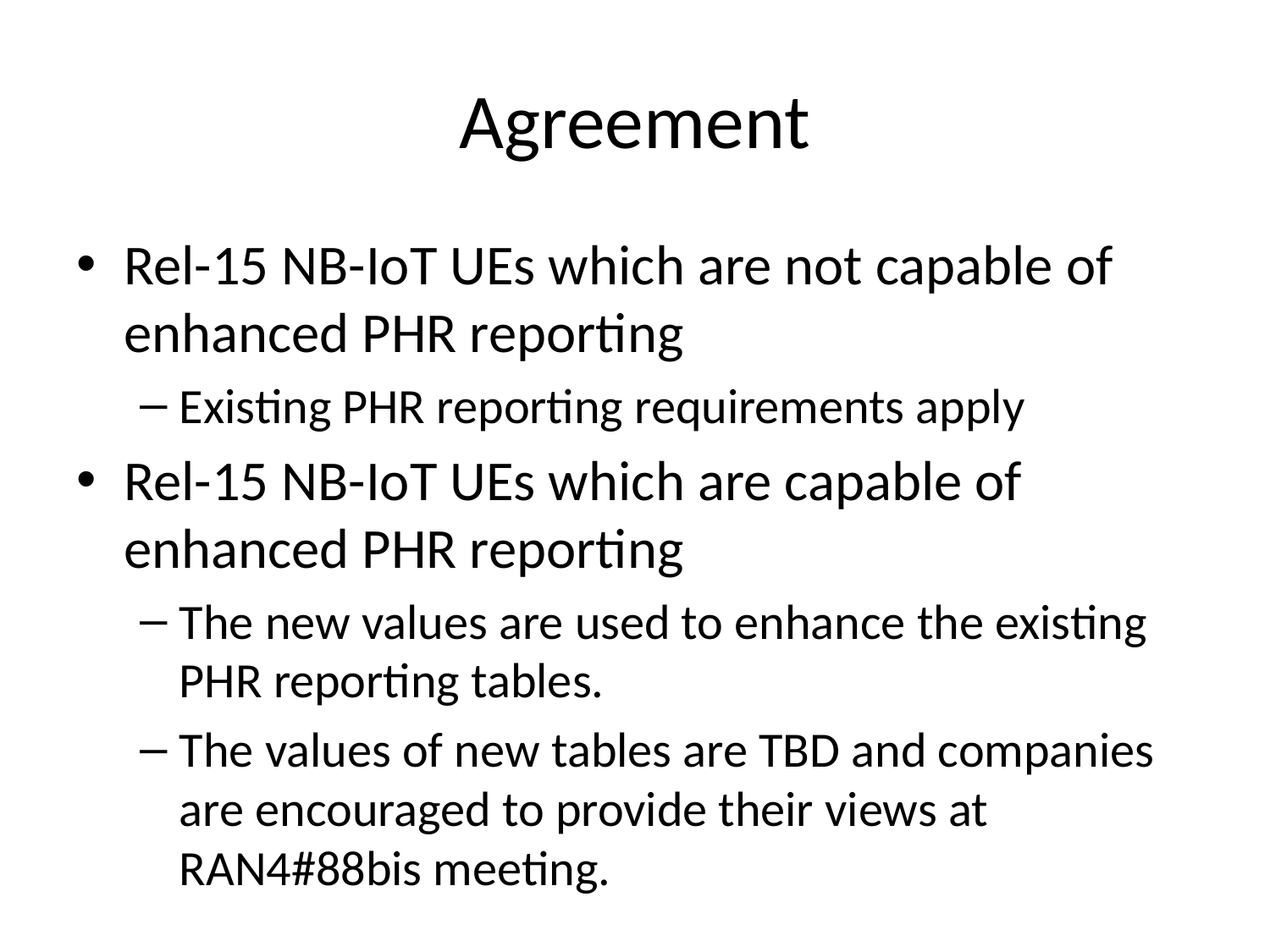

# Agreement
Rel-15 NB-IoT UEs which are not capable of enhanced PHR reporting
Existing PHR reporting requirements apply
Rel-15 NB-IoT UEs which are capable of enhanced PHR reporting
The new values are used to enhance the existing PHR reporting tables.
The values of new tables are TBD and companies are encouraged to provide their views at RAN4#88bis meeting.